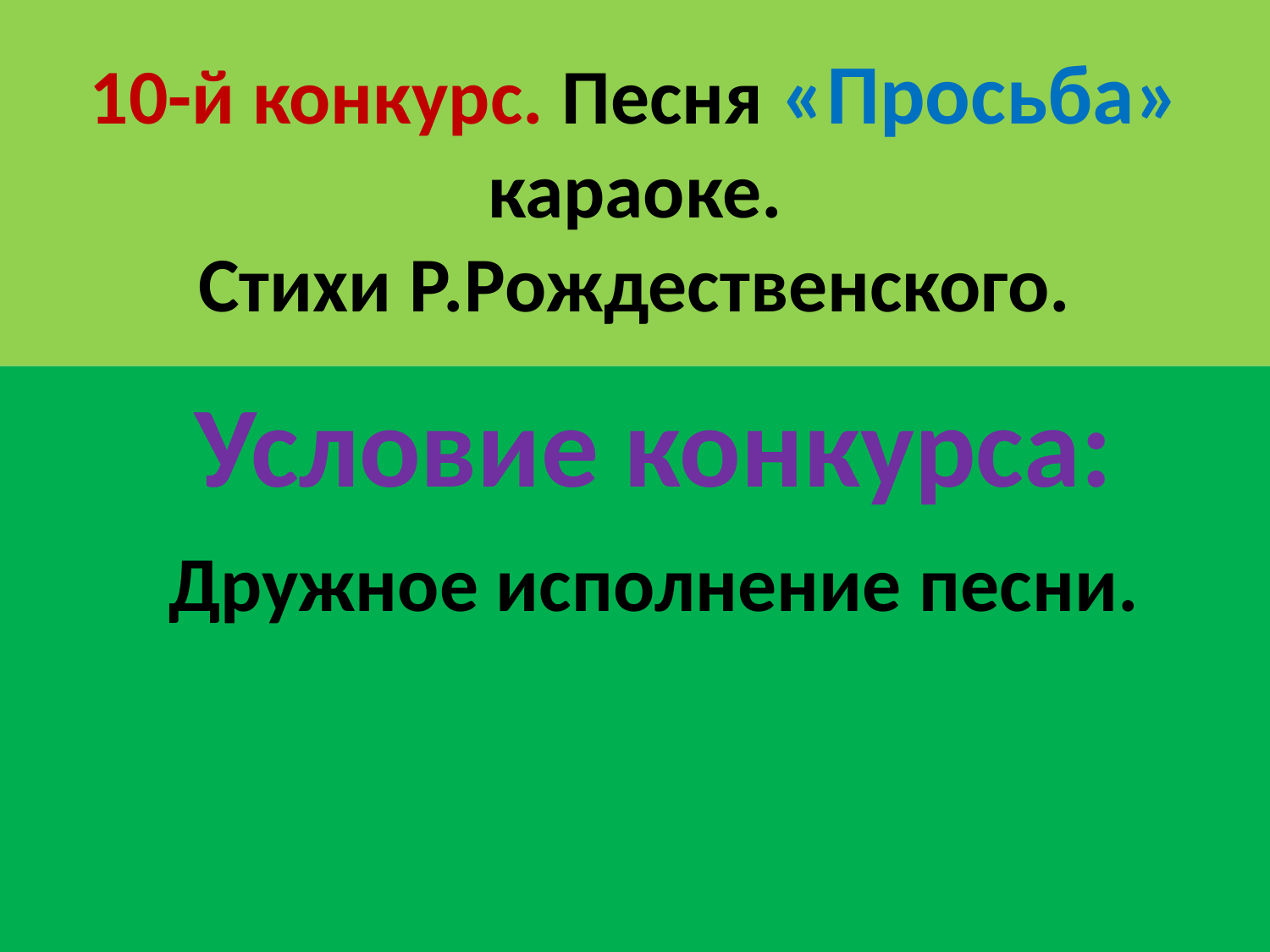

# 10-й конкурс. Песня «Просьба» караоке. Стихи Р.Рождественского.
  Условие конкурса:
  Дружное исполнение песни.